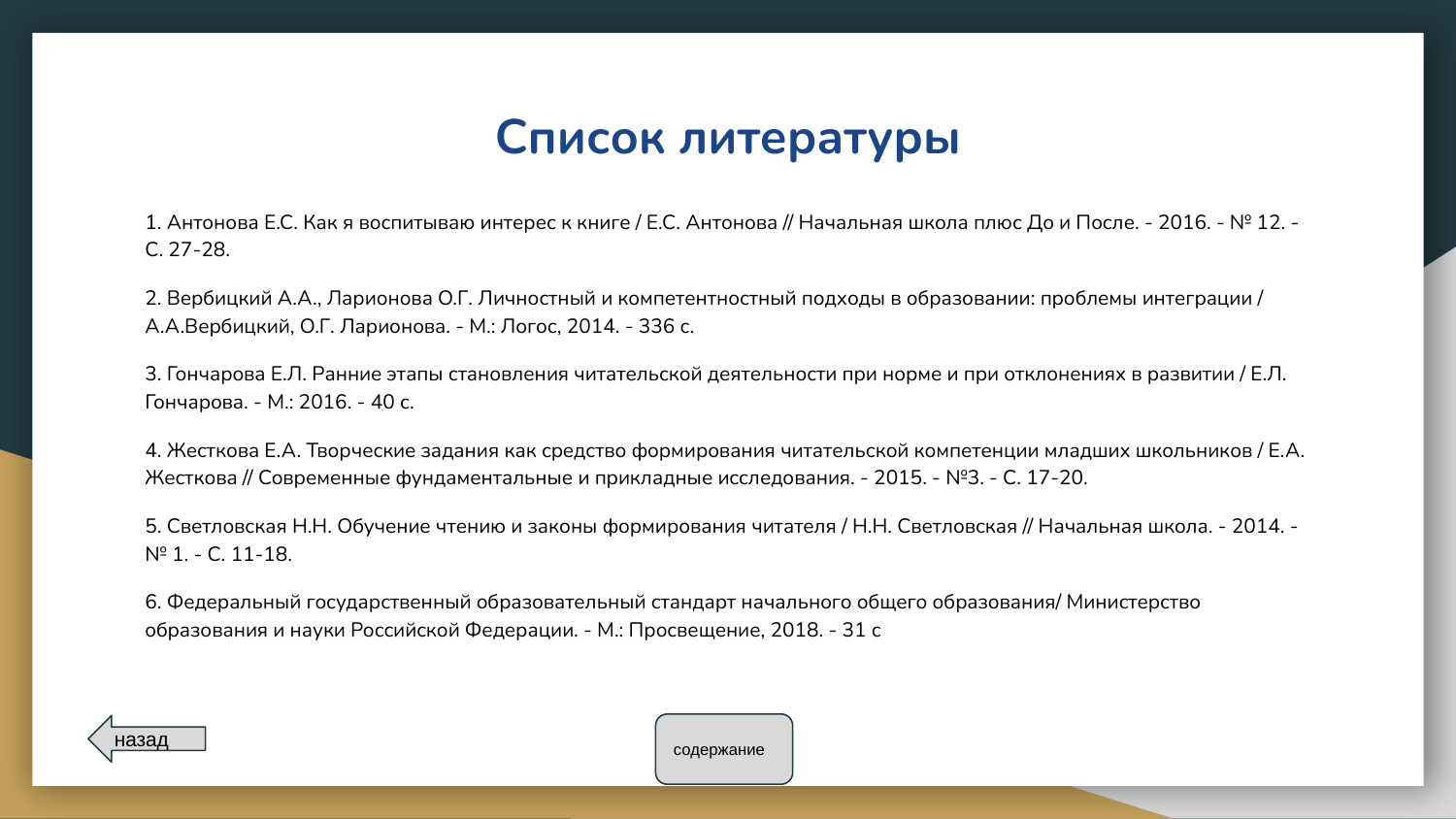

# Список литературы
1. Антонова Е.С. Как я воспитываю интерес к книге / Е.С. Антонова // Начальная школа плюс До и После. - 2016. - № 12. - С. 27-28.
2. Вербицкий А.А., Ларионова О.Г. Личностный и компетентностный подходы в образовании: проблемы интеграции / А.А.Вербицкий, О.Г. Ларионова. - М.: Логос, 2014. - 336 с.
3. Гончарова Е.Л. Ранние этапы становления читательской деятельности при норме и при отклонениях в развитии / Е.Л. Гончарова. - М.: 2016. - 40 с.
4. Жесткова Е.А. Творческие задания как средство формирования читательской компетенции младших школьников / Е.А. Жесткова // Современные фундаментальные и прикладные исследования. - 2015. - №3. - С. 17-20.
5. Светловская Н.Н. Обучение чтению и законы формирования читателя / Н.Н. Светловская // Начальная школа. - 2014. - № 1. - С. 11-18.
6. Федеральный государственный образовательный стандарт начального общего образования/ Министерство образования и науки Российской Федерации. - М.: Просвещение, 2018. - 31 с

содержание
назад